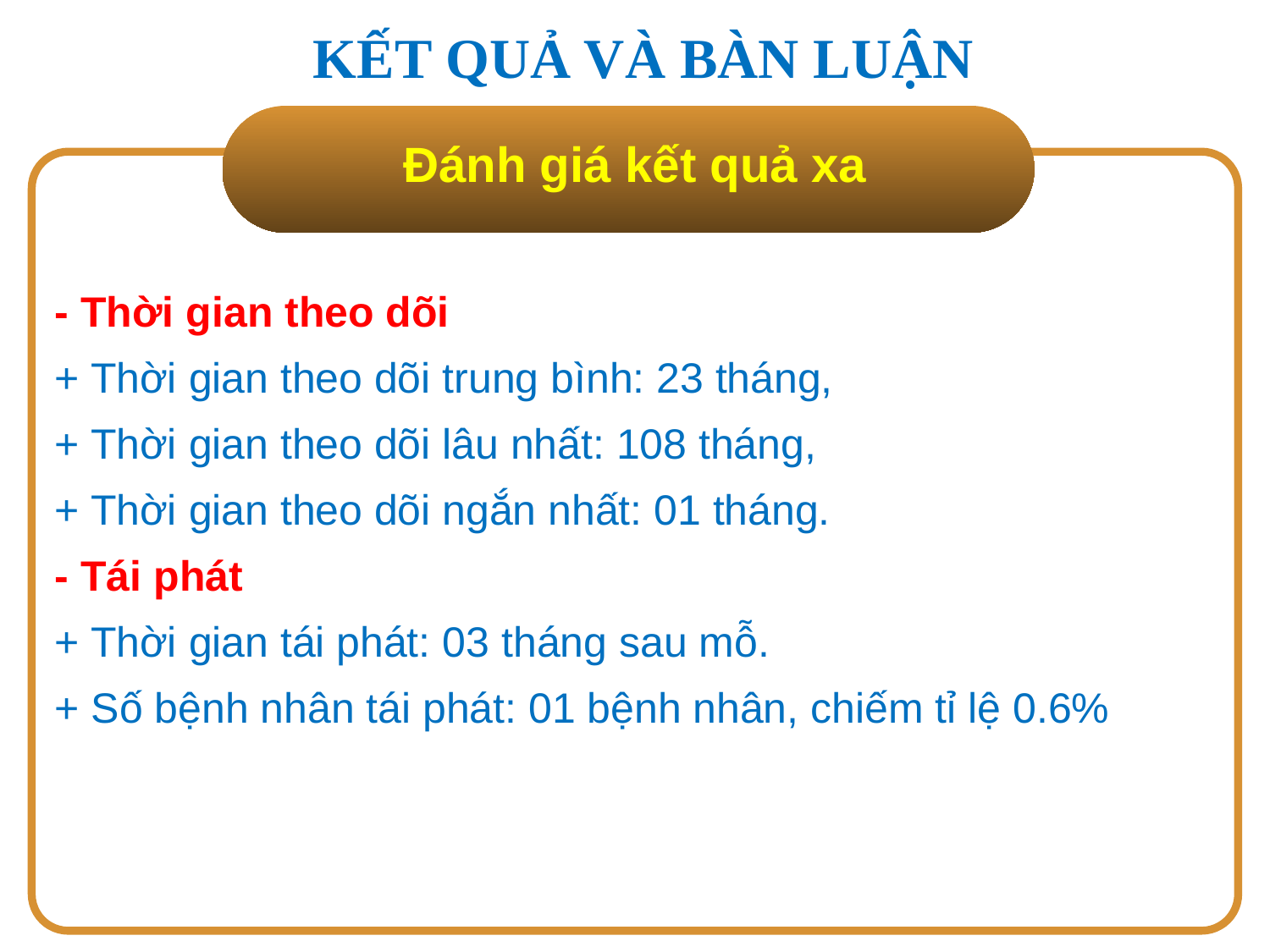

KẾT QUẢ VÀ BÀN LUẬN

Đánh giá kết quả xa

- Thời gian theo dõi
+ Thời gian theo dõi trung bình: 23 tháng,
+ Thời gian theo dõi lâu nhất: 108 tháng,
+ Thời gian theo dõi ngắn nhất: 01 tháng.
- Tái phát
+ Thời gian tái phát: 03 tháng sau mỗ.
+ Số bệnh nhân tái phát: 01 bệnh nhân, chiếm tỉ lệ 0.6%